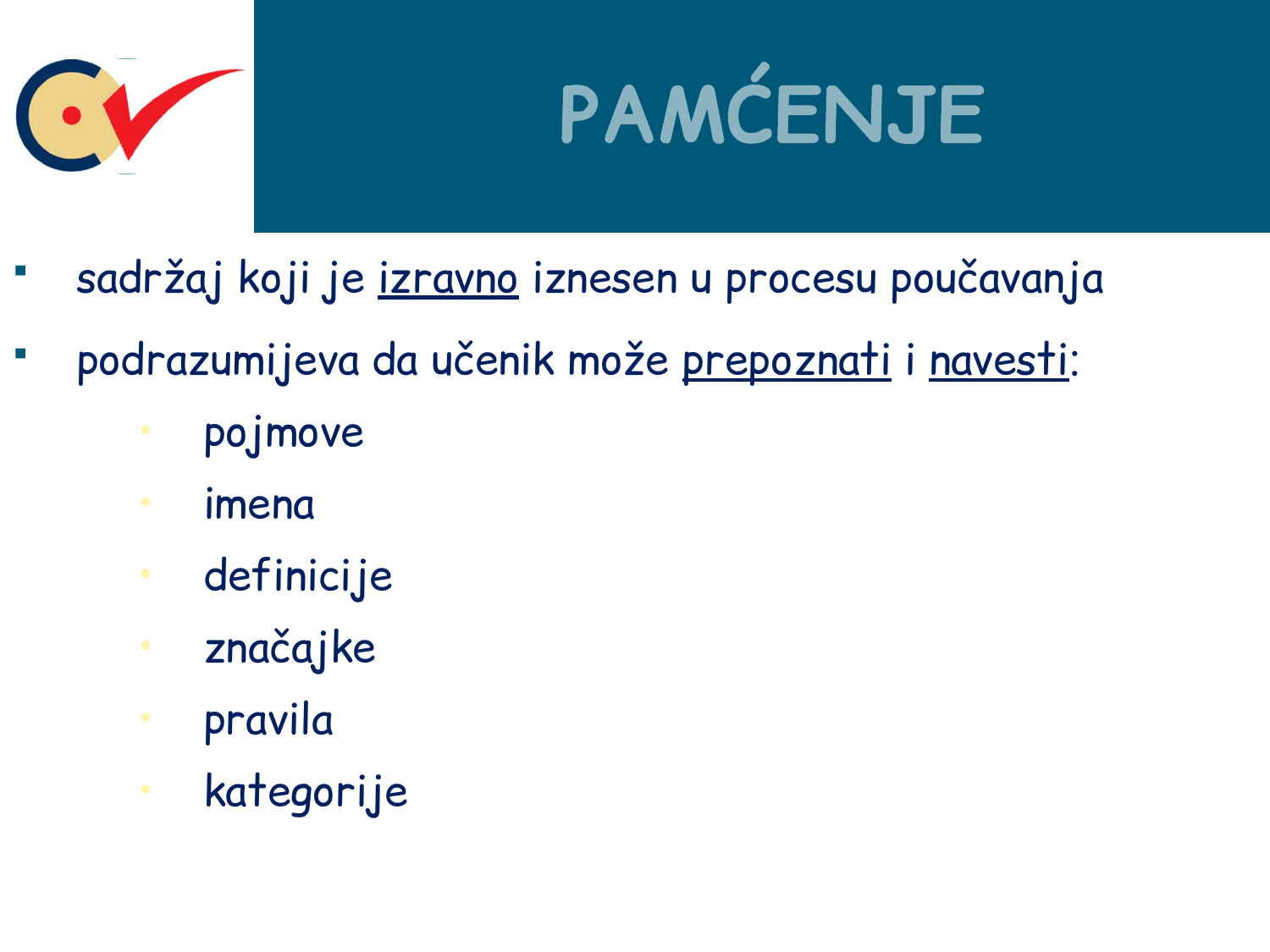

# PAMĆENJE
sadržaj koji je izravno iznesen u procesu poučavanja
podrazumijeva da učenik može prepoznati i navesti:
pojmove
imena
definicije
značajke
pravila
kategorije